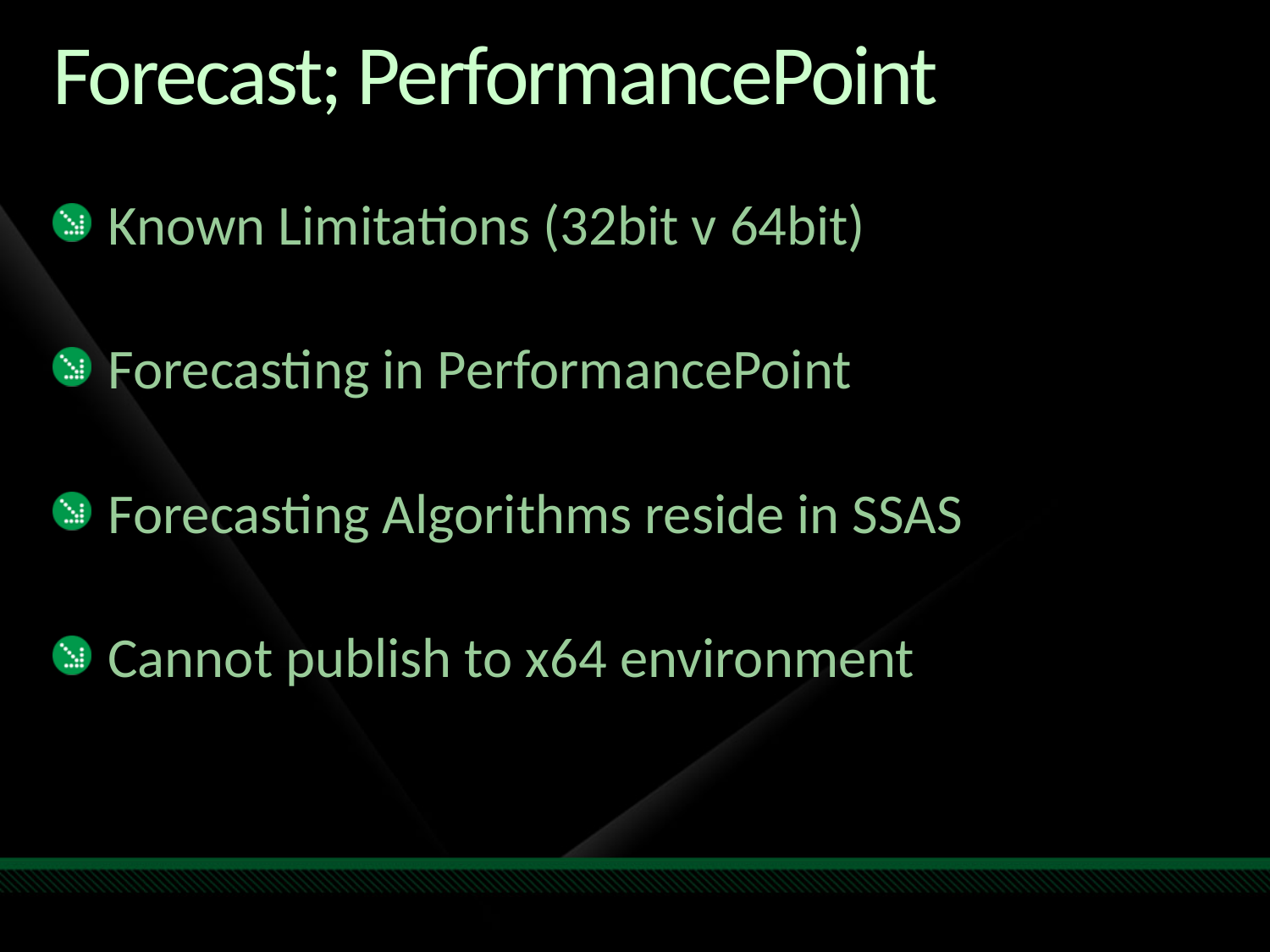

# Forecast; PerformancePoint
Known Limitations (32bit v 64bit)

Forecasting in PerformancePoint

Forecasting Algorithms reside in SSAS

Cannot publish to x64 environment